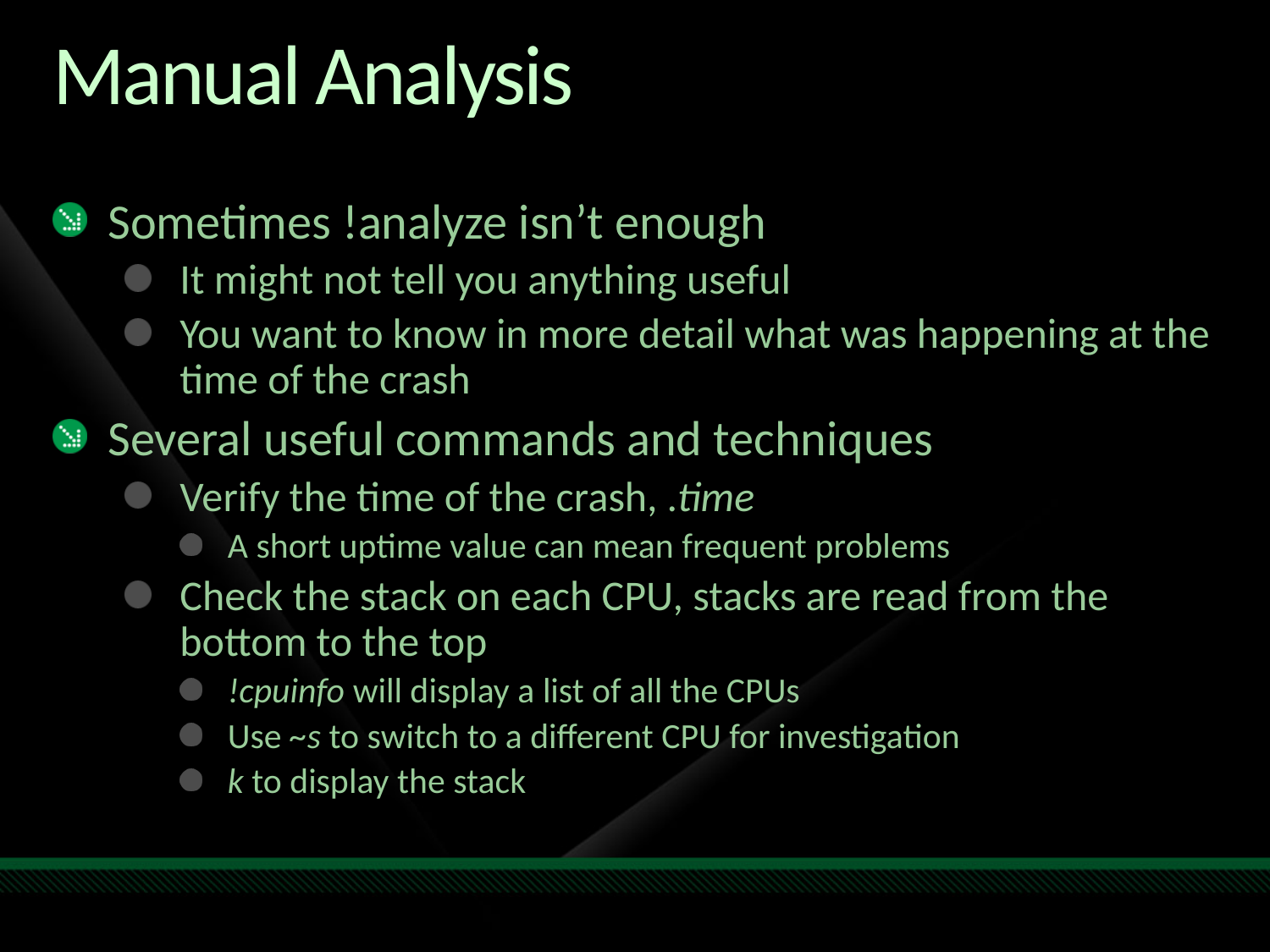

# Manual Analysis
Sometimes !analyze isn’t enough
It might not tell you anything useful
You want to know in more detail what was happening at the time of the crash
Several useful commands and techniques
Verify the time of the crash, .time
A short uptime value can mean frequent problems
Check the stack on each CPU, stacks are read from the bottom to the top
!cpuinfo will display a list of all the CPUs
Use ~s to switch to a different CPU for investigation
k to display the stack